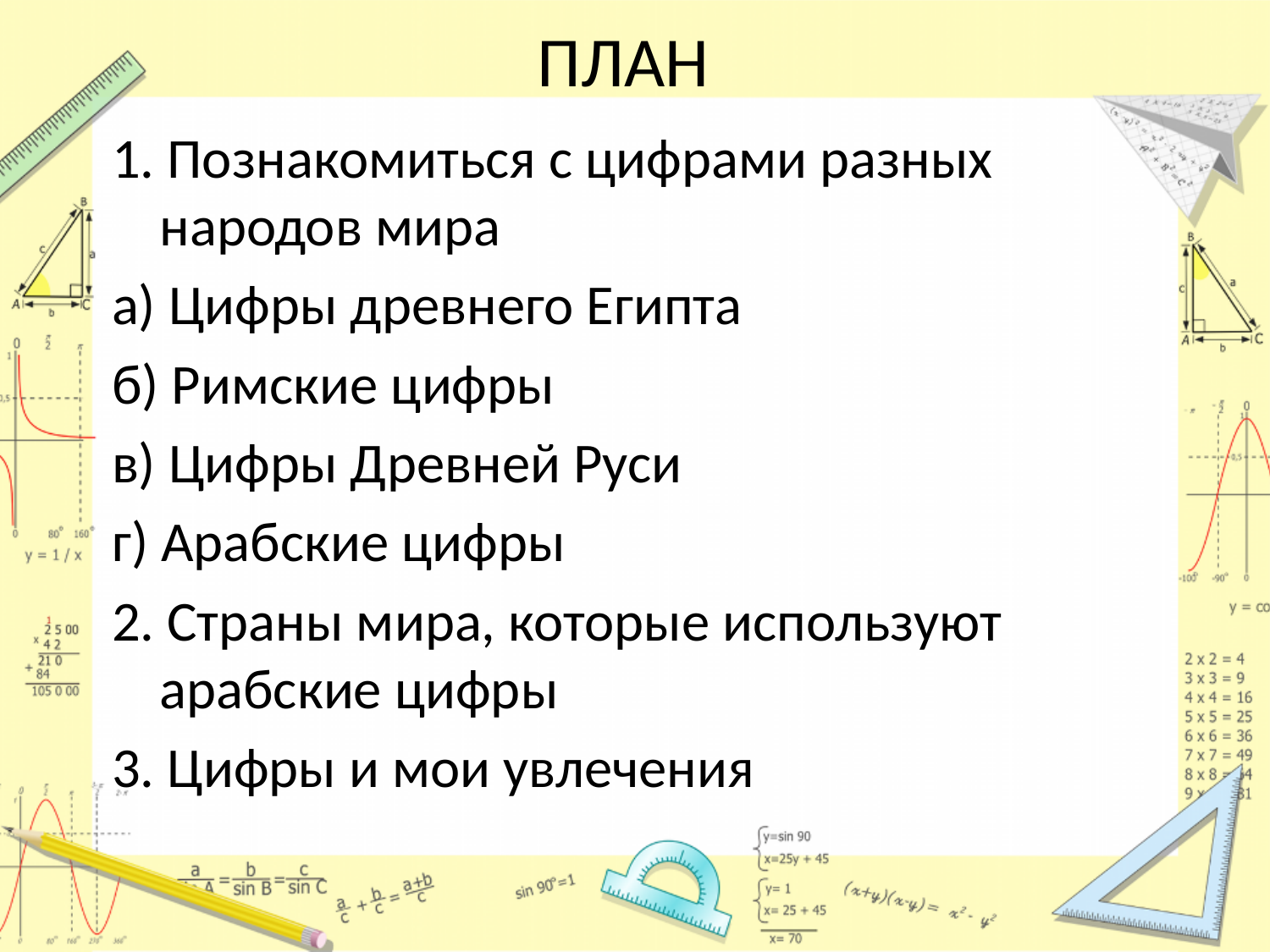

# ПЛАН
1. Познакомиться с цифрами разных народов мира
а) Цифры древнего Египта
б) Римские цифры
в) Цифры Древней Руси
г) Арабские цифры
2. Страны мира, которые используют арабские цифры
3. Цифры и мои увлечения